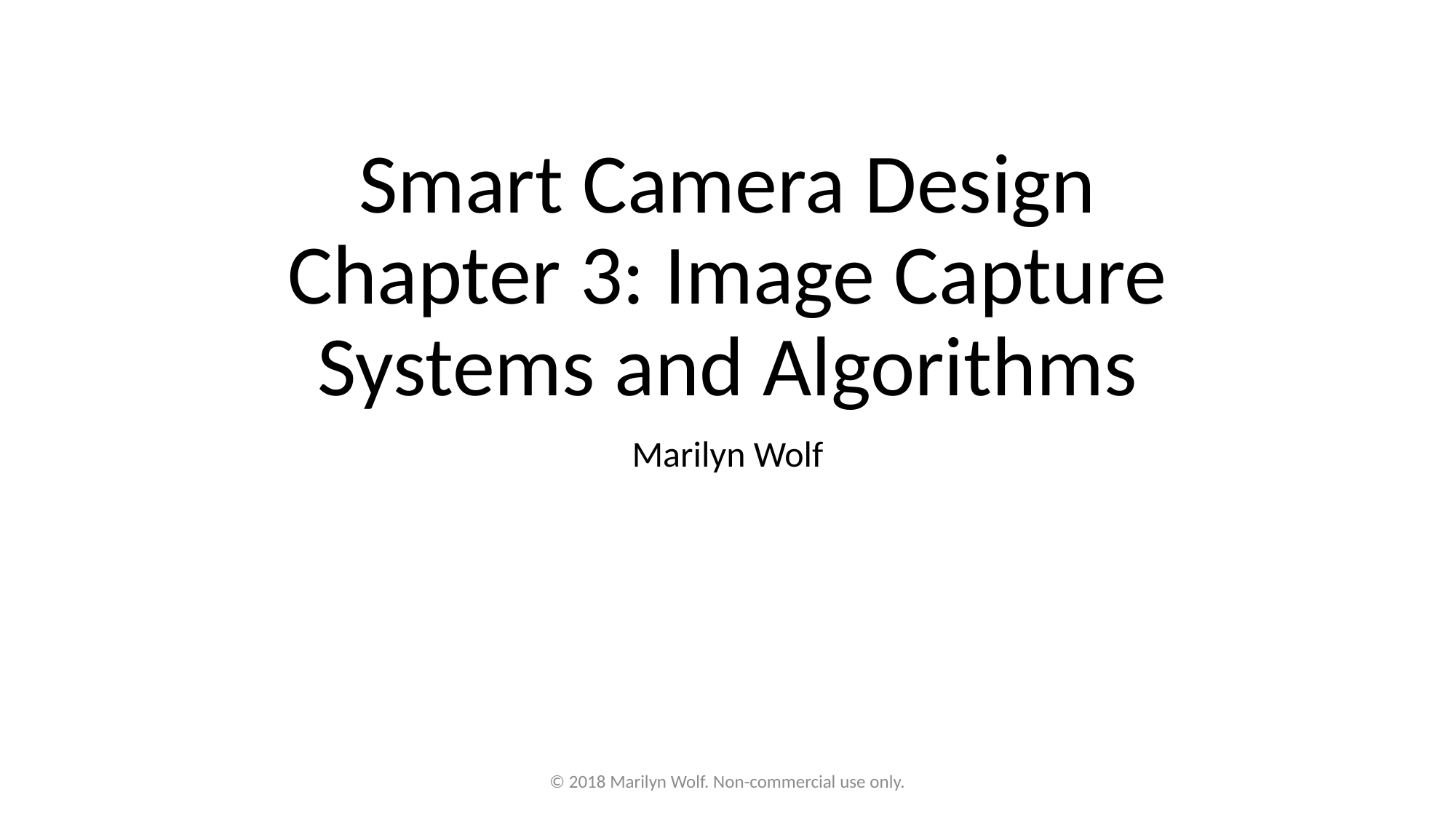

# Smart Camera Design Chapter 3: Image Capture Systems and Algorithms
Marilyn Wolf
© 2018 Marilyn Wolf. Non-commercial use only.